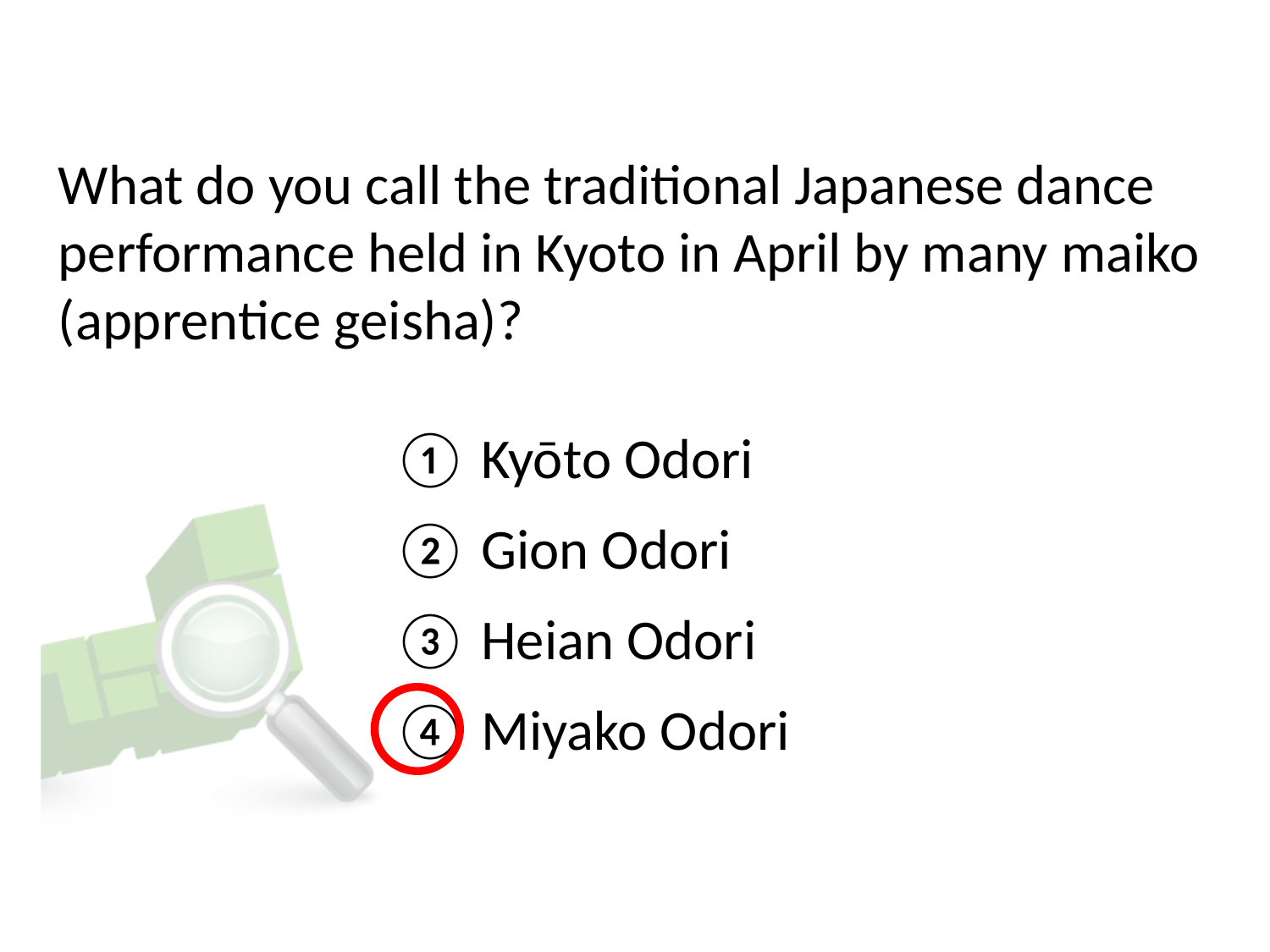

# What do you call the traditional Japanese dance performance held in Kyoto in April by many maiko (apprentice geisha)?
① Kyōto Odori
② Gion Odori
③ Heian Odori
④ Miyako Odori